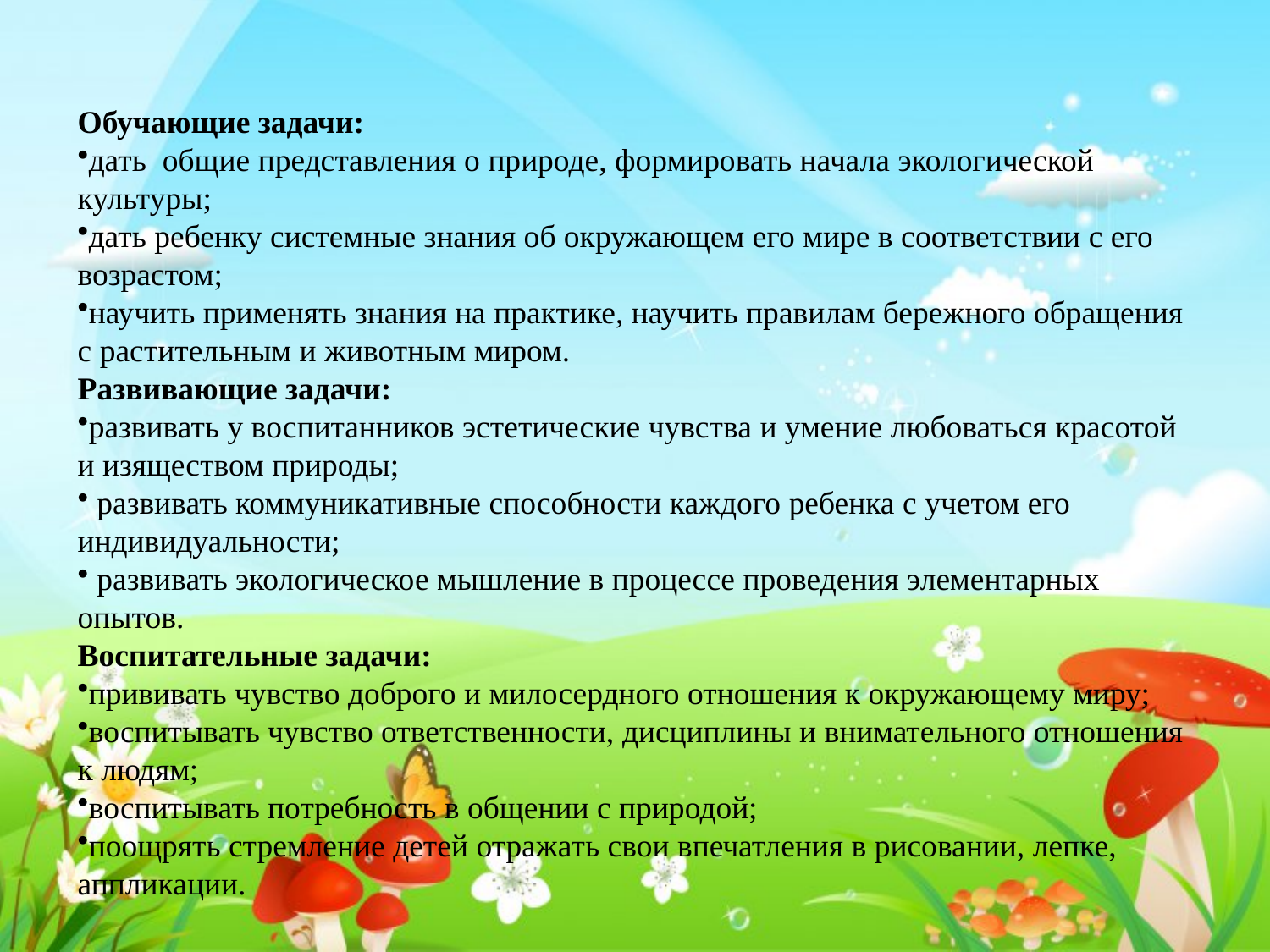

Обучающие задачи:
дать  общие представления о природе, формировать начала экологической культуры;
дать ребенку системные знания об окружающем его мире в соответствии с его возрастом;
научить применять знания на практике, научить правилам бережного обращения с растительным и животным миром.
Развивающие задачи:
развивать у воспитанников эстетические чувства и умение любоваться красотой и изяществом природы;
 развивать коммуникативные способности каждого ребенка с учетом его индивидуальности;
 развивать экологическое мышление в процессе проведения элементарных опытов.
Воспитательные задачи:
прививать чувство доброго и милосердного отношения к окружающему миру;
воспитывать чувство ответственности, дисциплины и внимательного отношения к людям;
воспитывать потребность в общении с природой;
поощрять стремление детей отражать свои впечатления в рисовании, лепке, аппликации.